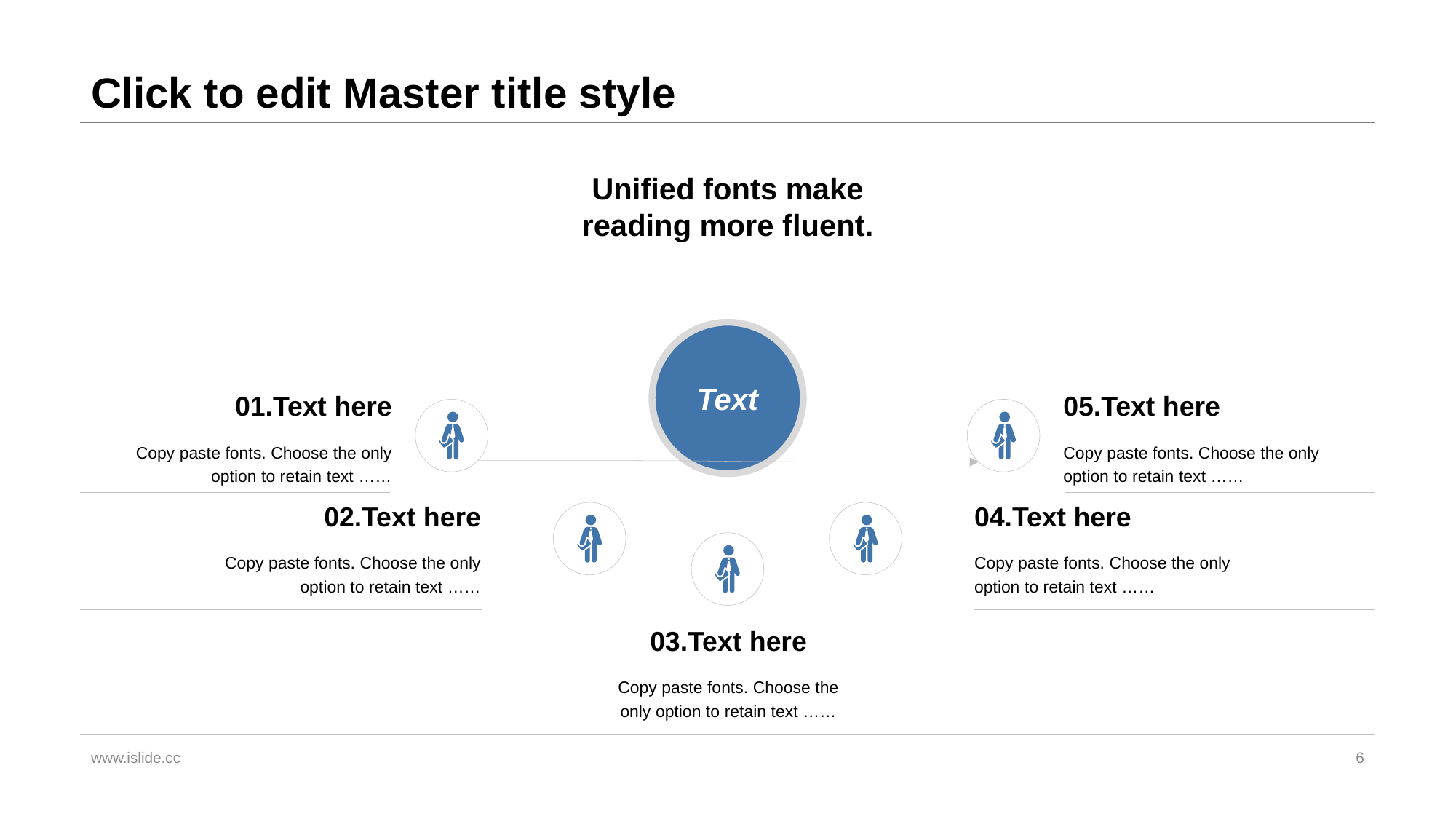

# Click to edit Master title style
Unified fonts make
reading more fluent.
Text
01.Text here
Copy paste fonts. Choose the only option to retain text ……
05.Text here
Copy paste fonts. Choose the only option to retain text ……

02.Text here
Copy paste fonts. Choose the only option to retain text ……
04.Text here
Copy paste fonts. Choose the only option to retain text ……
03.Text here
Copy paste fonts. Choose the only option to retain text ……
www.islide.cc
6